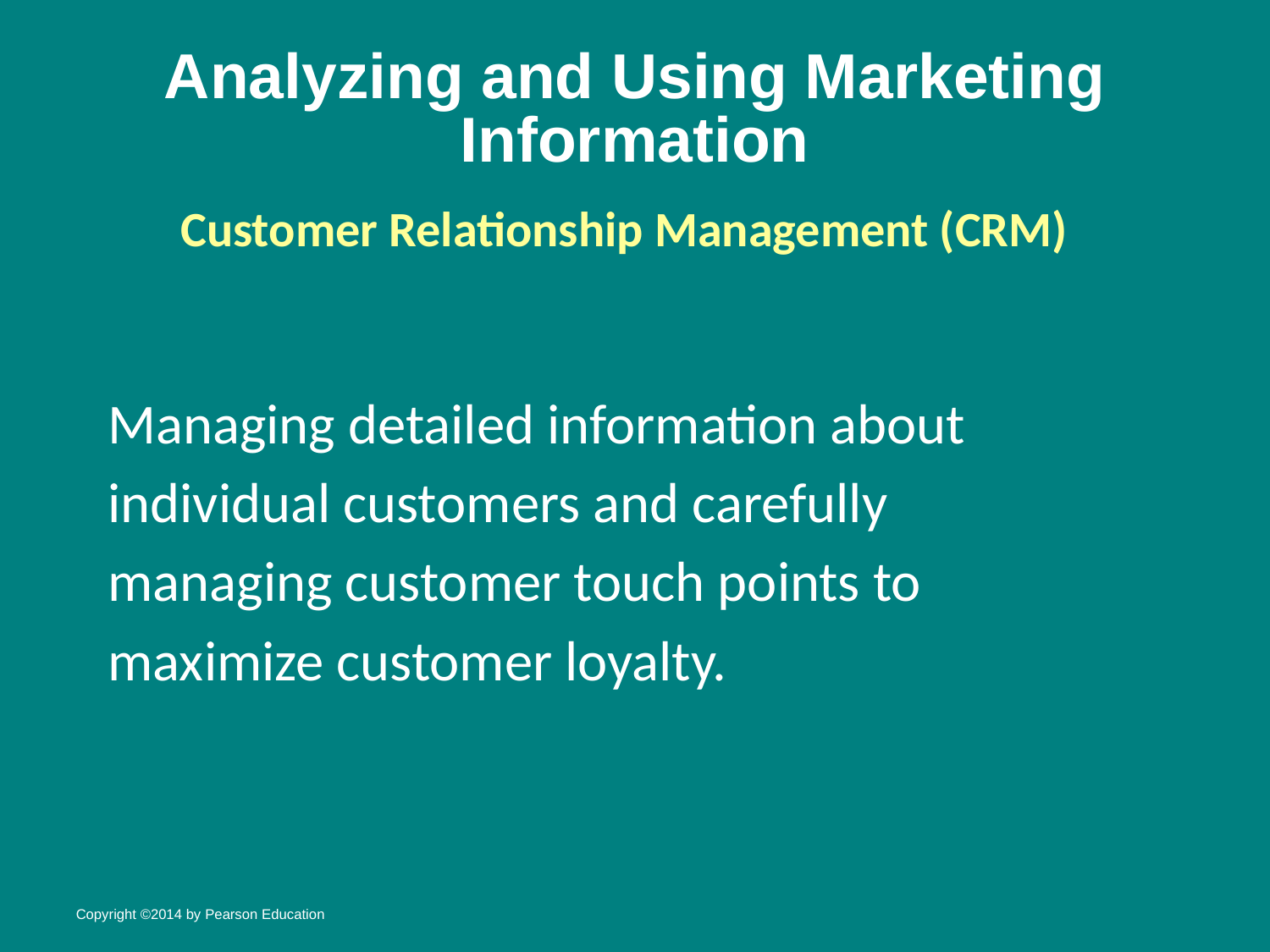

# Analyzing and Using Marketing Information
Customer Relationship Management (CRM)

Managing detailed information about
individual customers and carefully
managing customer touch points to
maximize customer loyalty.
Copyright ©2014 by Pearson Education